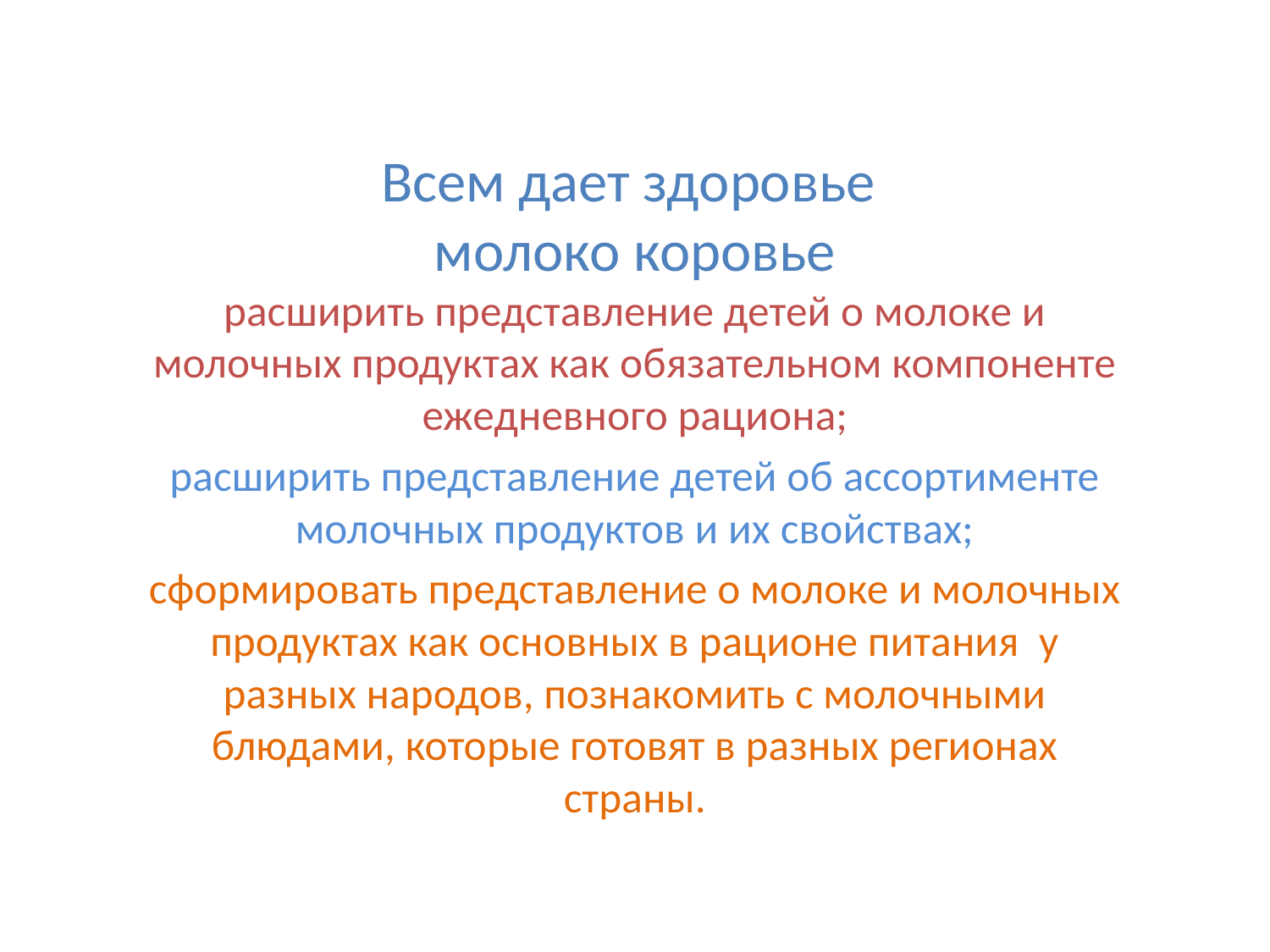

# Всем дает здоровье молоко коровье
расширить представление детей о молоке и молочных продуктах как обязательном компоненте ежедневного рациона;
расширить представление детей об ассортименте молочных продуктов и их свойствах;
сформировать представление о молоке и молочных продуктах как основных в рационе питания  у разных народов, познакомить с молочными блюдами, которые готовят в разных регионах страны.